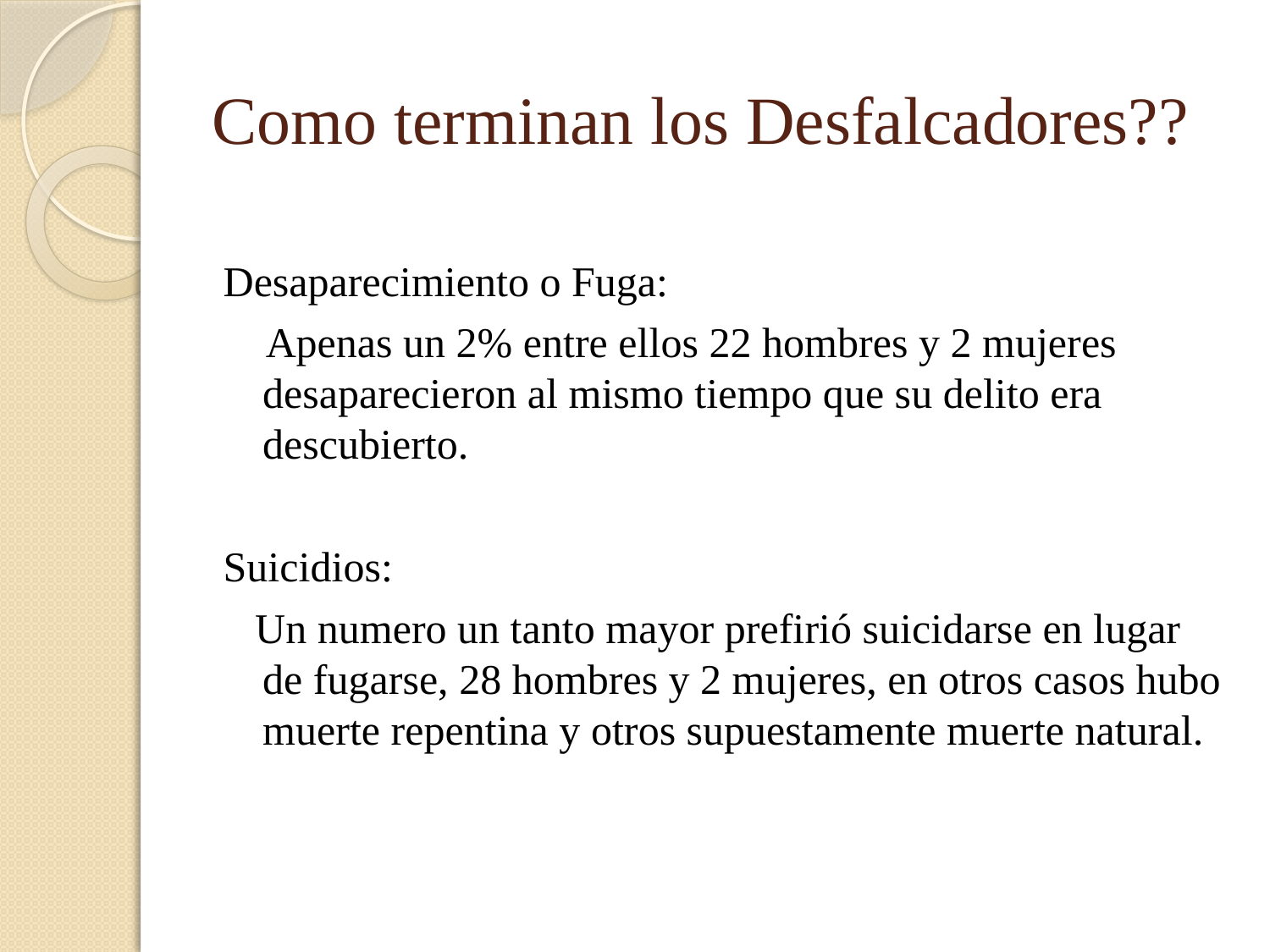

# Como terminan los Desfalcadores??
Desaparecimiento o Fuga:
    Apenas un 2% entre ellos 22 hombres y 2 mujeres desaparecieron al mismo tiempo que su delito era descubierto.

Suicidios:
   Un numero un tanto mayor prefirió suicidarse en lugar de fugarse, 28 hombres y 2 mujeres, en otros casos hubo muerte repentina y otros supuestamente muerte natural.